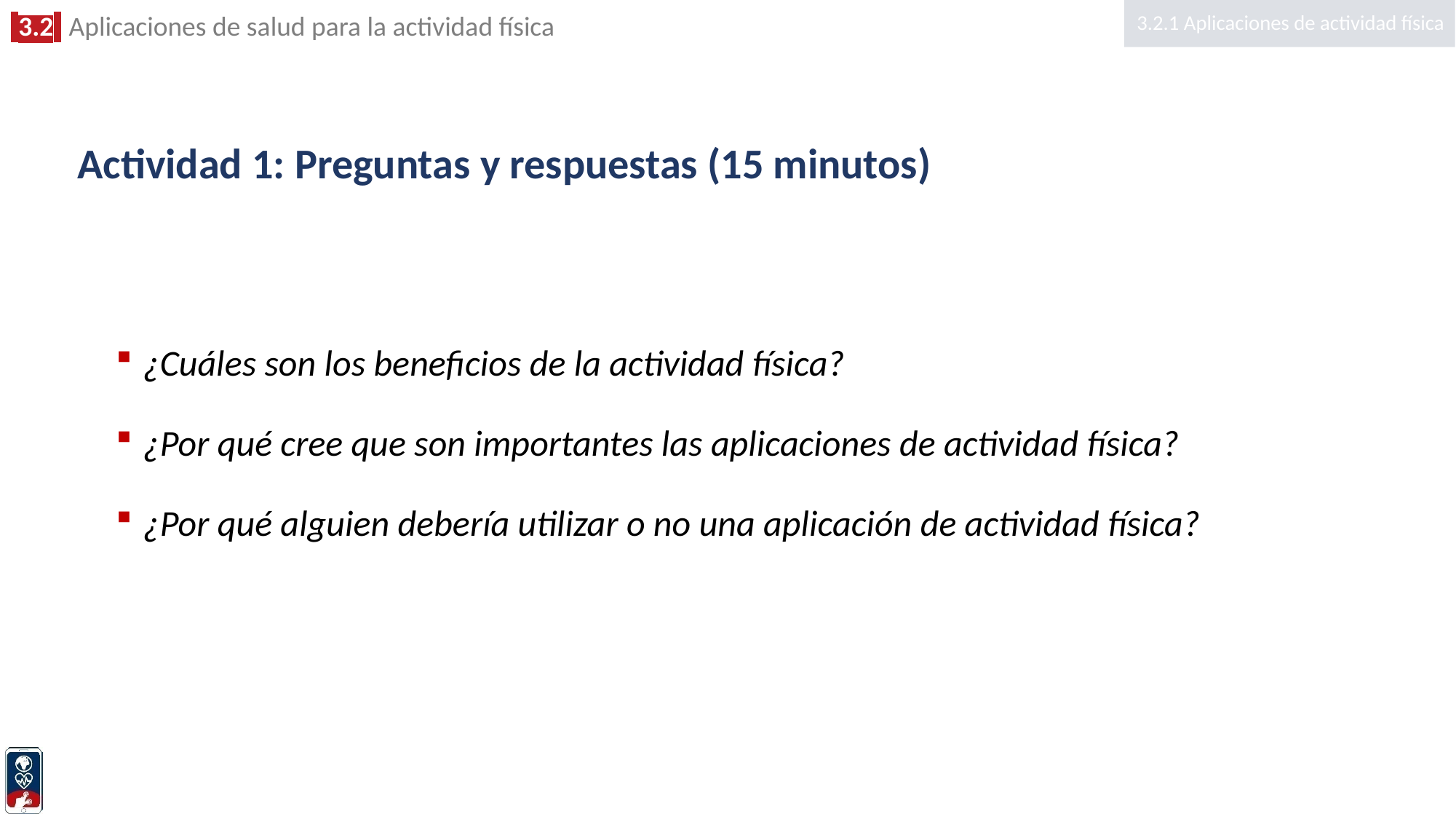

3.2.1 Aplicaciones de actividad física
# Actividad 1: Preguntas y respuestas (15 minutos)
¿Cuáles son los beneficios de la actividad física?
¿Por qué cree que son importantes las aplicaciones de actividad física?
¿Por qué alguien debería utilizar o no una aplicación de actividad física?